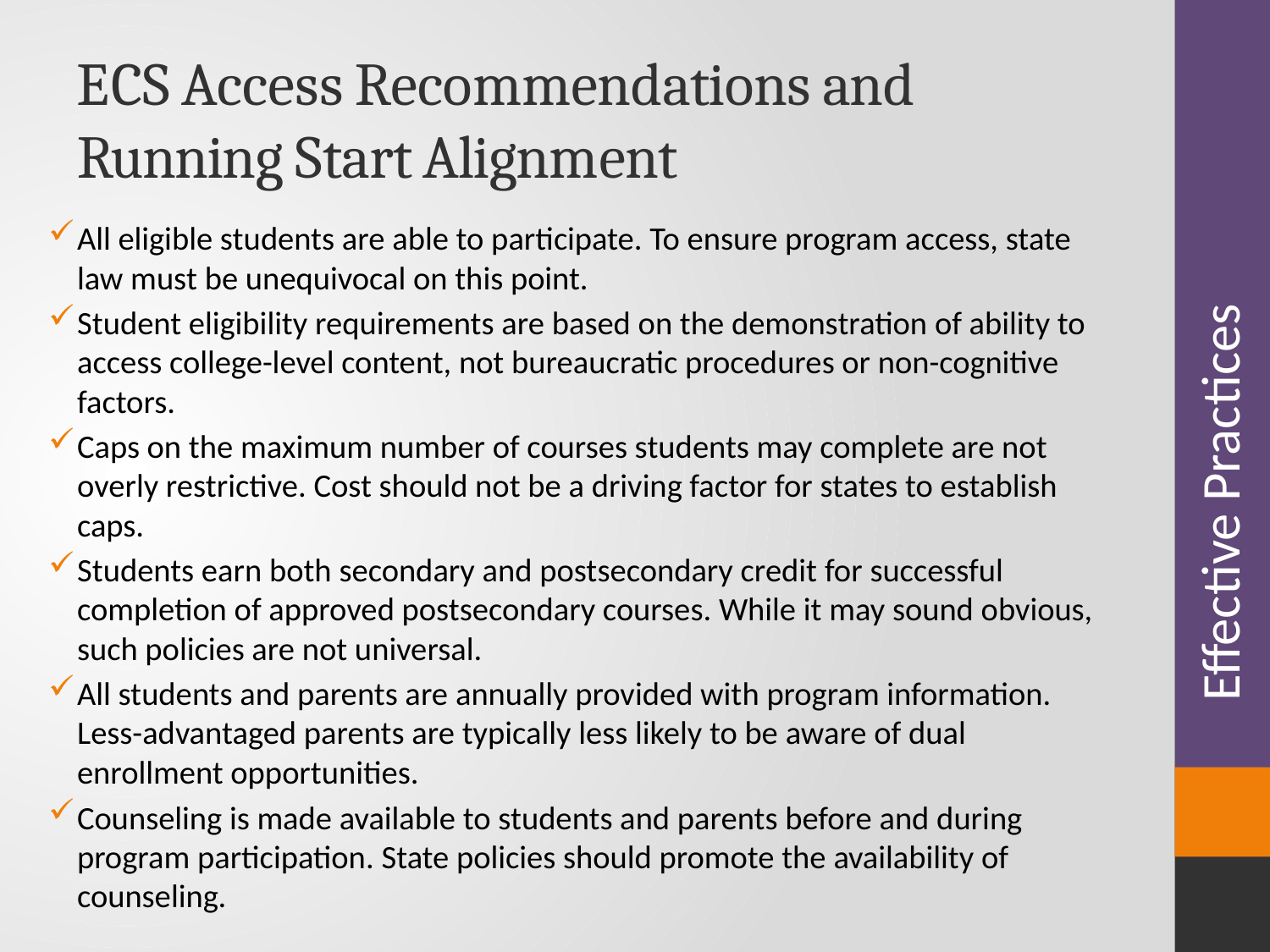

# ECS Access Recommendations and Running Start Alignment
All eligible students are able to participate. To ensure program access, state law must be unequivocal on this point.
Student eligibility requirements are based on the demonstration of ability to access college-level content, not bureaucratic procedures or non-cognitive factors.
Caps on the maximum number of courses students may complete are not overly restrictive. Cost should not be a driving factor for states to establish caps.
Students earn both secondary and postsecondary credit for successful completion of approved postsecondary courses. While it may sound obvious, such policies are not universal.
All students and parents are annually provided with program information. Less-advantaged parents are typically less likely to be aware of dual enrollment opportunities.
Counseling is made available to students and parents before and during program participation. State policies should promote the availability of counseling.

Effective Practices